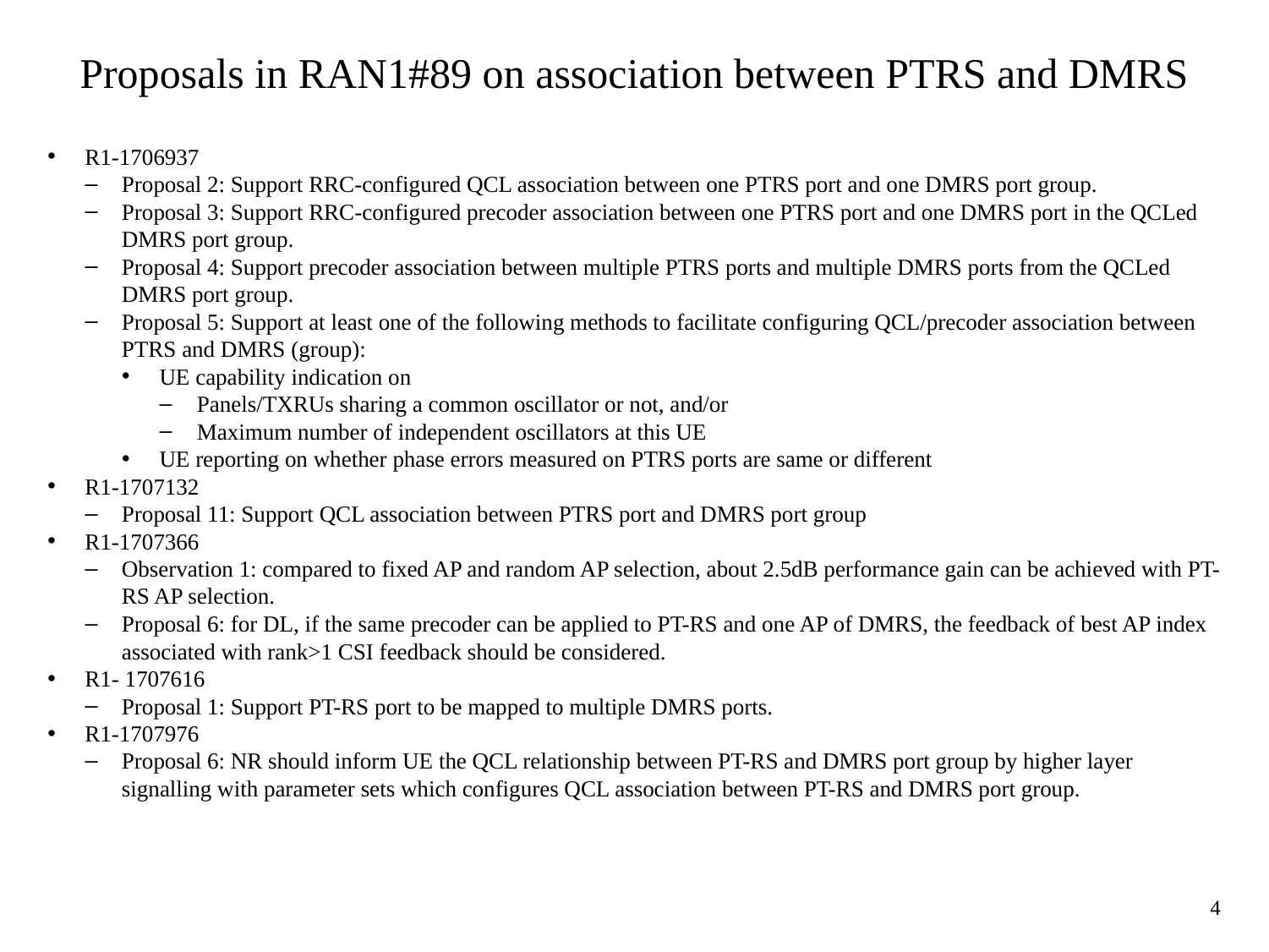

# Proposals in RAN1#89 on association between PTRS and DMRS
R1-1706937
Proposal 2: Support RRC-configured QCL association between one PTRS port and one DMRS port group.
Proposal 3: Support RRC-configured precoder association between one PTRS port and one DMRS port in the QCLed DMRS port group.
Proposal 4: Support precoder association between multiple PTRS ports and multiple DMRS ports from the QCLed DMRS port group.
Proposal 5: Support at least one of the following methods to facilitate configuring QCL/precoder association between PTRS and DMRS (group):
UE capability indication on
Panels/TXRUs sharing a common oscillator or not, and/or
Maximum number of independent oscillators at this UE
UE reporting on whether phase errors measured on PTRS ports are same or different
R1-1707132
Proposal 11: Support QCL association between PTRS port and DMRS port group
R1-1707366
Observation 1: compared to fixed AP and random AP selection, about 2.5dB performance gain can be achieved with PT-RS AP selection.
Proposal 6: for DL, if the same precoder can be applied to PT-RS and one AP of DMRS, the feedback of best AP index associated with rank>1 CSI feedback should be considered.
R1- 1707616
Proposal 1: Support PT-RS port to be mapped to multiple DMRS ports.
R1-1707976
Proposal 6: NR should inform UE the QCL relationship between PT-RS and DMRS port group by higher layer signalling with parameter sets which configures QCL association between PT-RS and DMRS port group.

4